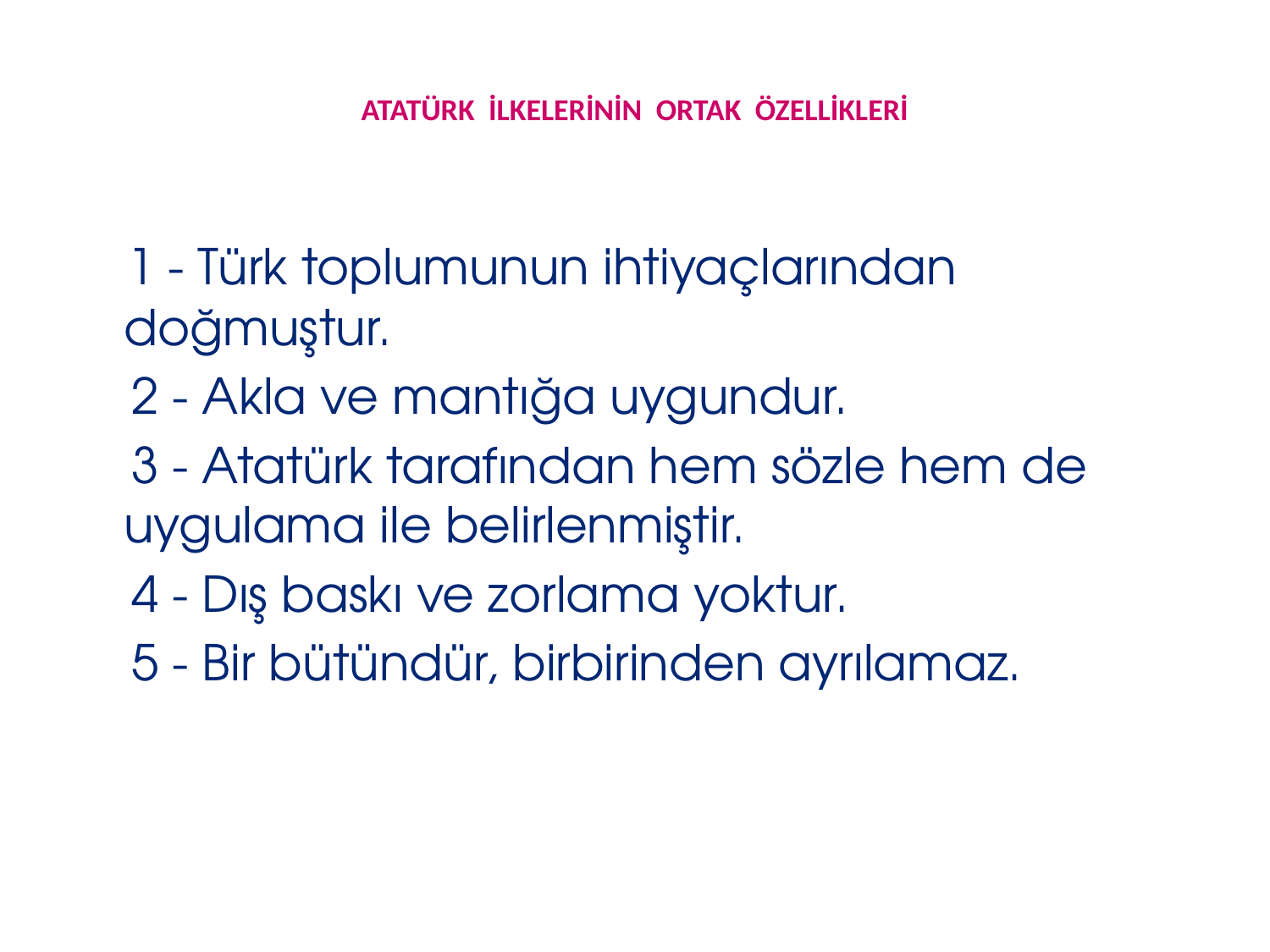

# ATATÜRK  İLKELERİNİN  ORTAK  ÖZELLİKLERİ
    1 - Türk toplumunun ihtiyaçlarından doğmuştur.
    2 - Akla ve mantığa uygundur.
    3 - Atatürk tarafından hem sözle hem de uygulama ile belirlenmiştir.
    4 - Dış baskı ve zorlama yoktur.
    5 - Bir bütündür, birbirinden ayrılamaz.